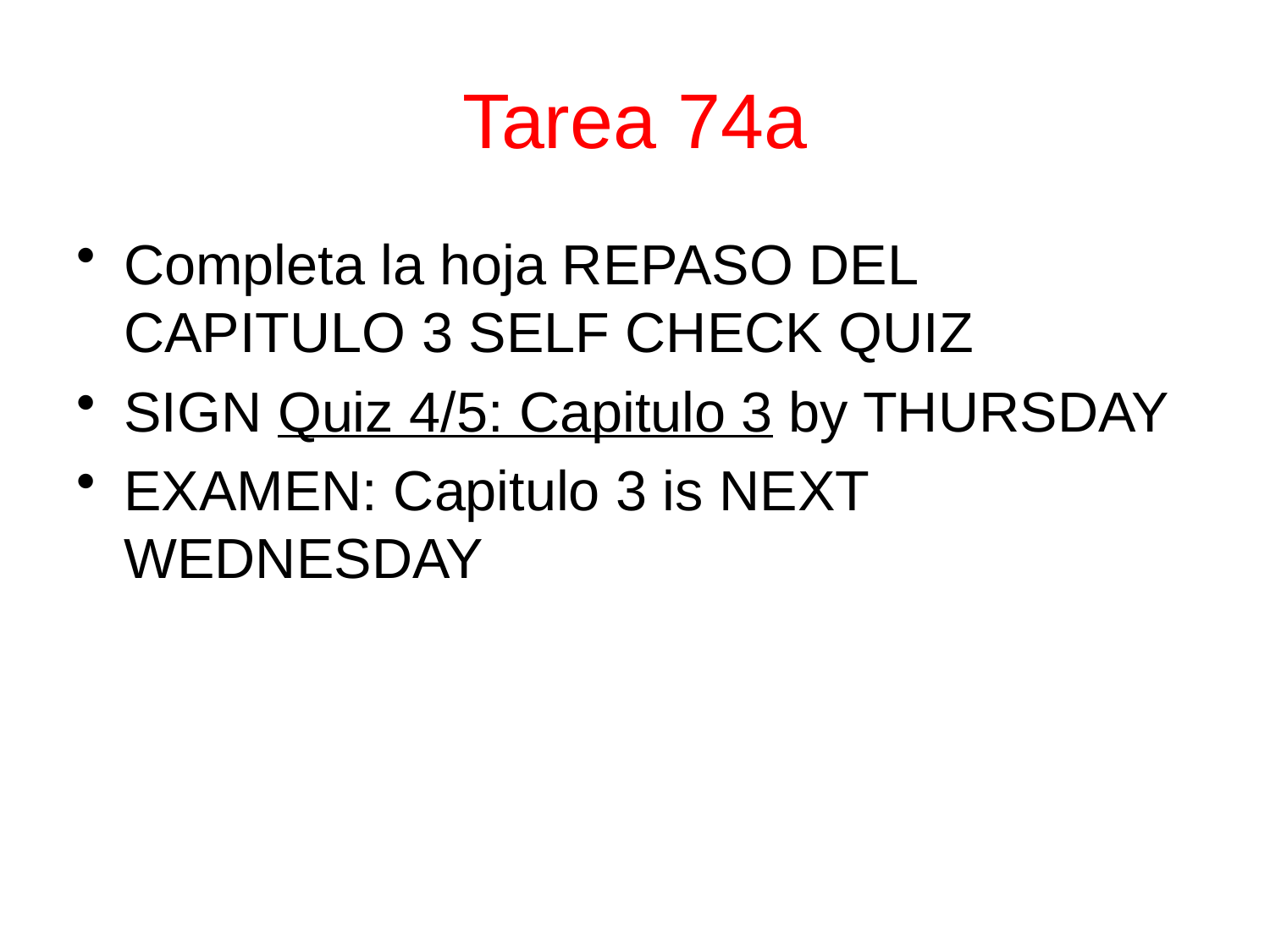

# Tarea 74a
Completa la hoja REPASO DEL CAPITULO 3 SELF CHECK QUIZ
SIGN Quiz 4/5: Capitulo 3 by THURSDAY
EXAMEN: Capitulo 3 is NEXT WEDNESDAY